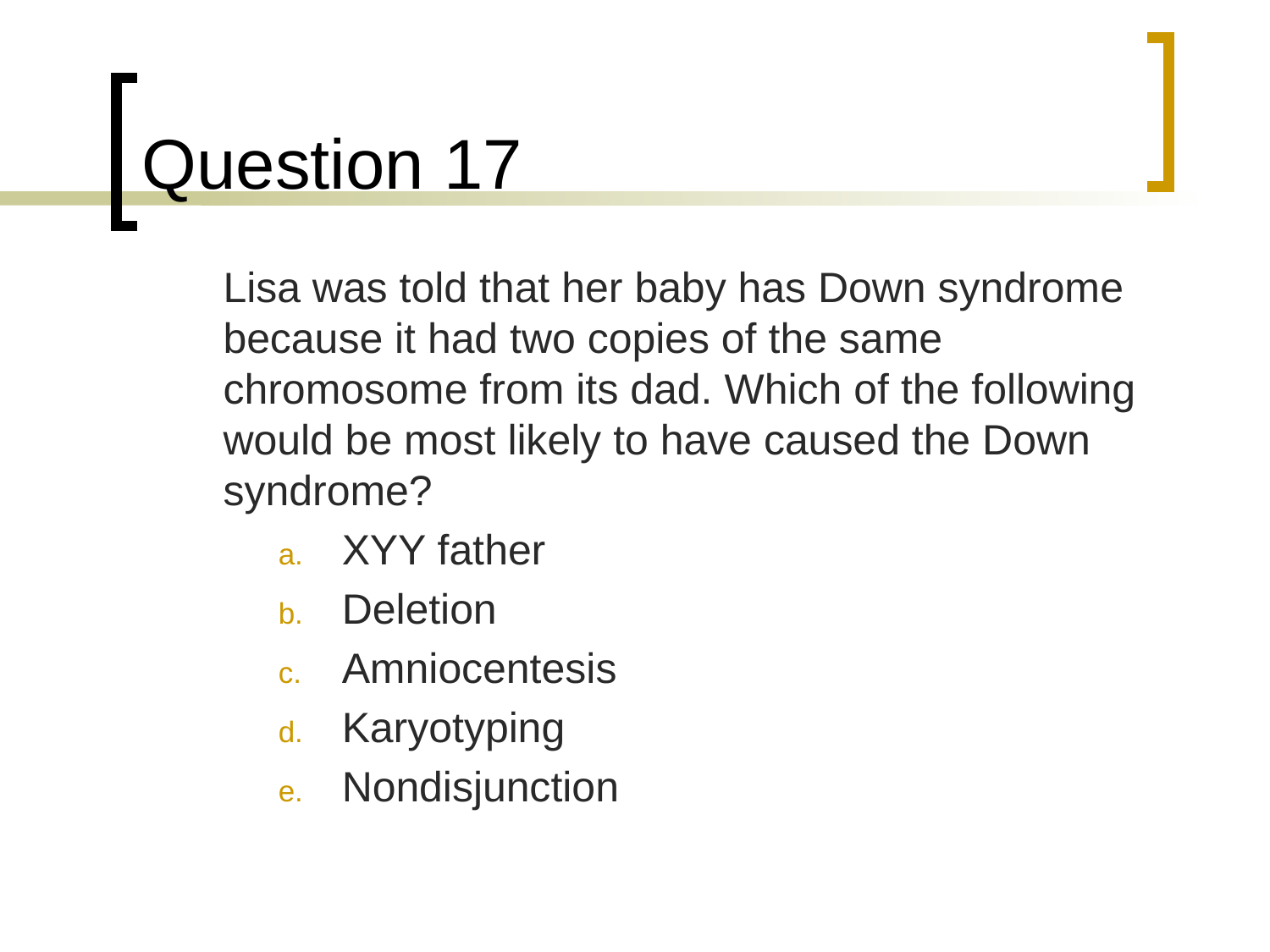

# Question 17
	Lisa was told that her baby has Down syndrome because it had two copies of the same chromosome from its dad. Which of the following would be most likely to have caused the Down syndrome?
XYY father
Deletion
Amniocentesis
Karyotyping
Nondisjunction